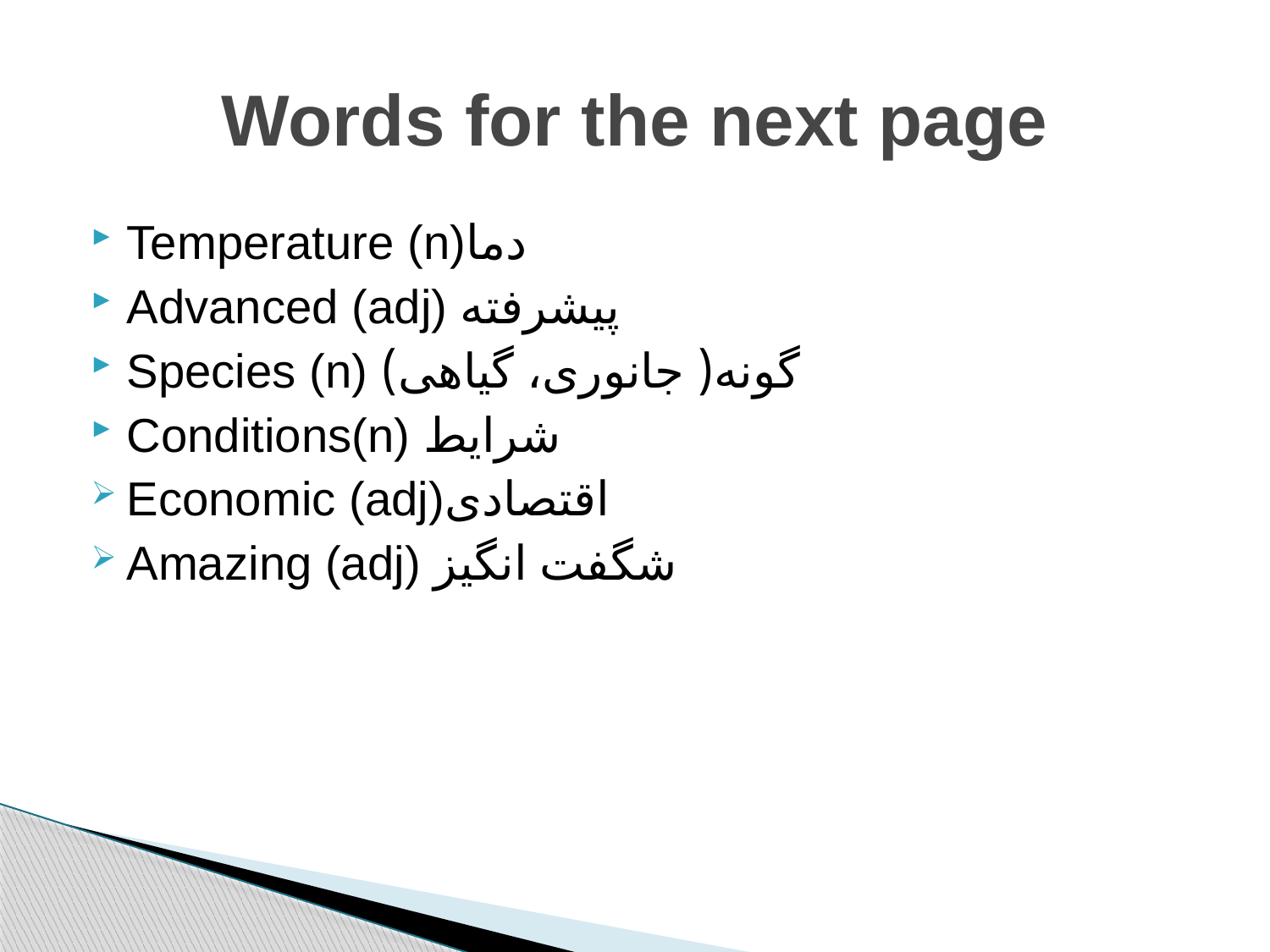

# Words for the next page
Temperature (n)دما
Advanced (adj) پیشرفته
Species (n) گونه( جانوری، گیاهی)
Conditions(n) شرایط
Economic (adj)اقتصادی
Amazing (adj) شگفت انگیز